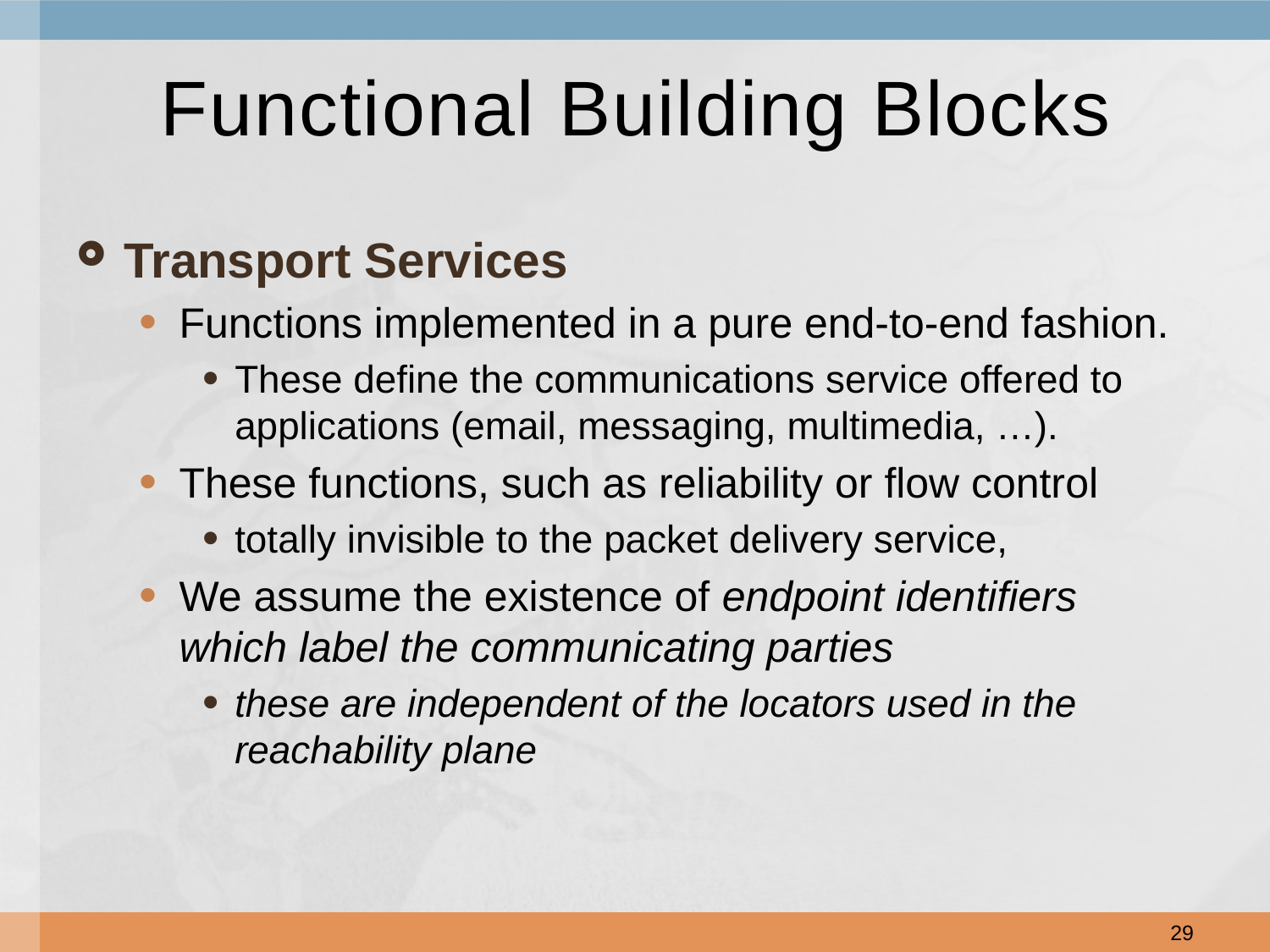

# Functional Building Blocks
Transport Services
Functions implemented in a pure end-to-end fashion.
These define the communications service offered to applications (email, messaging, multimedia, …).
These functions, such as reliability or flow control
totally invisible to the packet delivery service,
We assume the existence of endpoint identifiers which label the communicating parties
these are independent of the locators used in the reachability plane
29